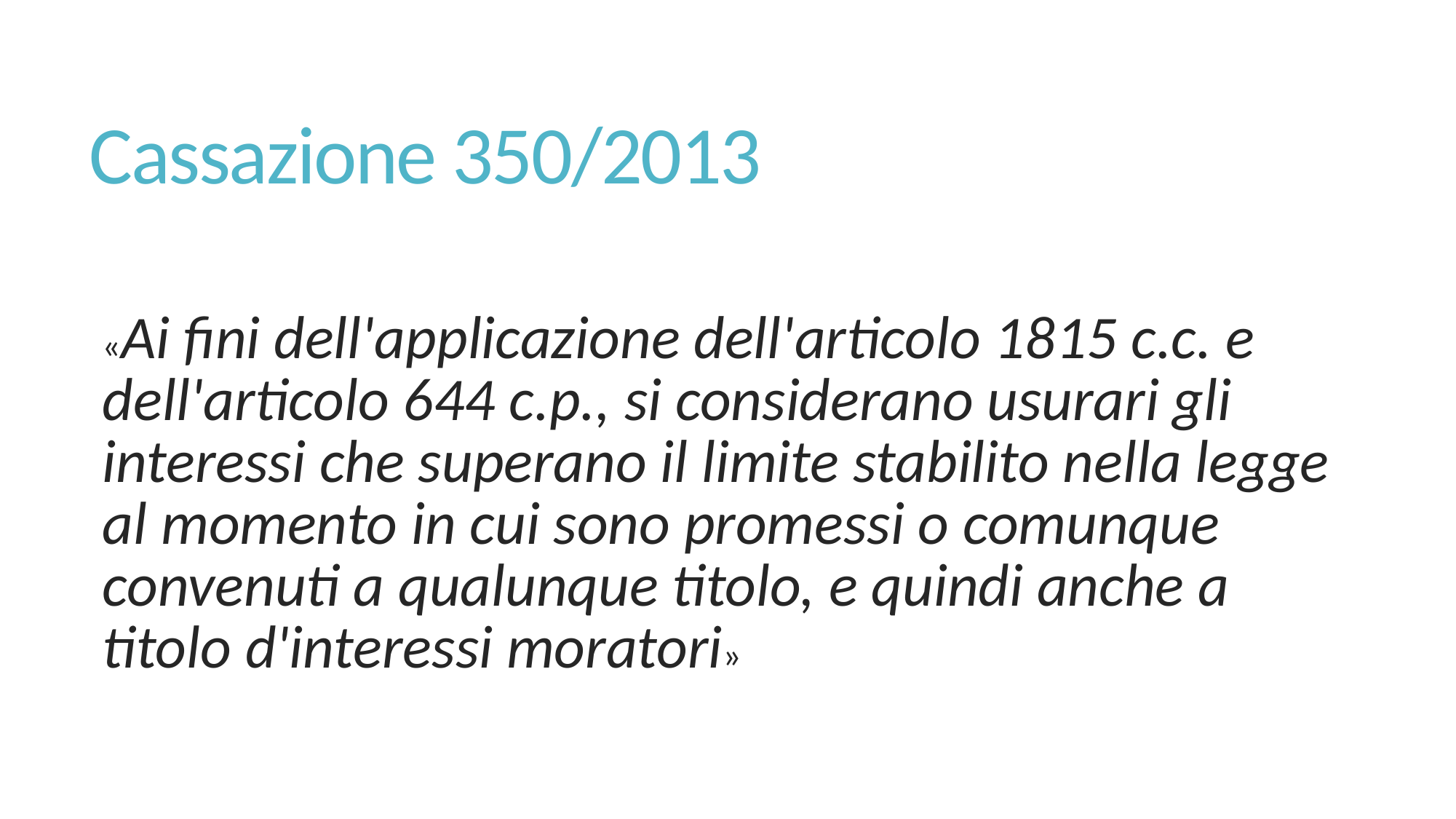

# Cassazione 350/2013

«Ai fini dell'applicazione dell'articolo 1815 c.c. e dell'articolo 644 c.p., si considerano usurari gli interessi che superano il limite stabilito nella legge al momento in cui sono promessi o comunque convenuti a qualunque titolo, e quindi anche a titolo d'interessi moratori»